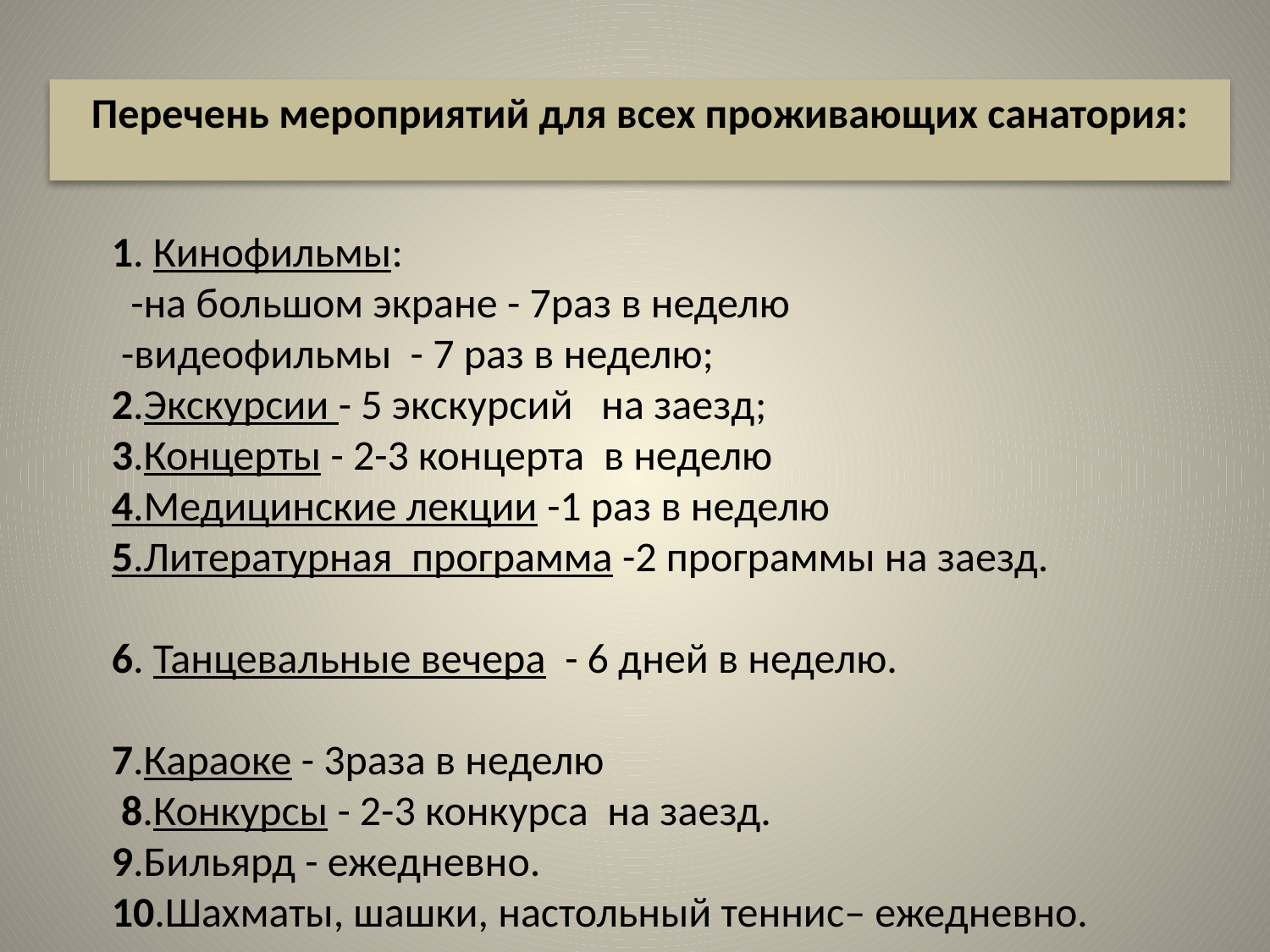

Перечень мероприятий для всех проживающих санатория:

1. Кинофильмы:
  -на большом экране - 7раз в неделю
 -видеофильмы  - 7 раз в неделю;
2.Экскурсии - 5 экскурсий   на заезд;
3.Концерты - 2-3 концерта  в неделю
4.Медицинские лекции -1 раз в неделю
5.Литературная  программа -2 программы на заезд.
6. Танцевальные вечера  - 6 дней в неделю.
7.Караоке - 3раза в неделю
 8.Конкурсы - 2-3 конкурса  на заезд.
9.Бильярд - ежедневно.
10.Шахматы, шашки, настольный теннис– ежедневно.